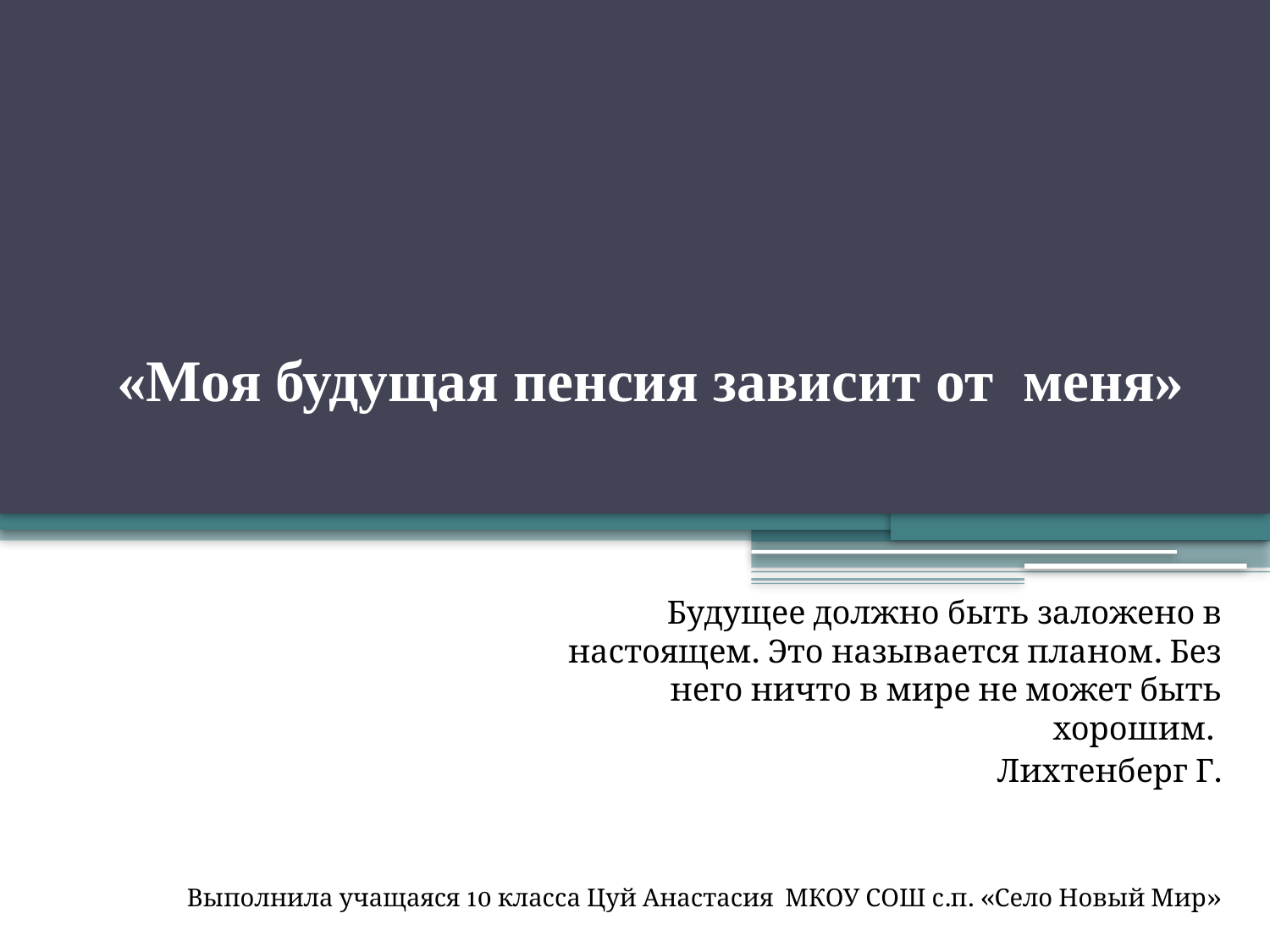

# «Моя будущая пенсия зависит от  меня»
Будущее должно быть заложено в настоящем. Это называется планом. Без него ничто в мире не может быть хорошим.
Лихтенберг Г.

Выполнила учащаяся 10 класса Цуй Анастасия  МКОУ СОШ с.п. «Село Новый Мир»